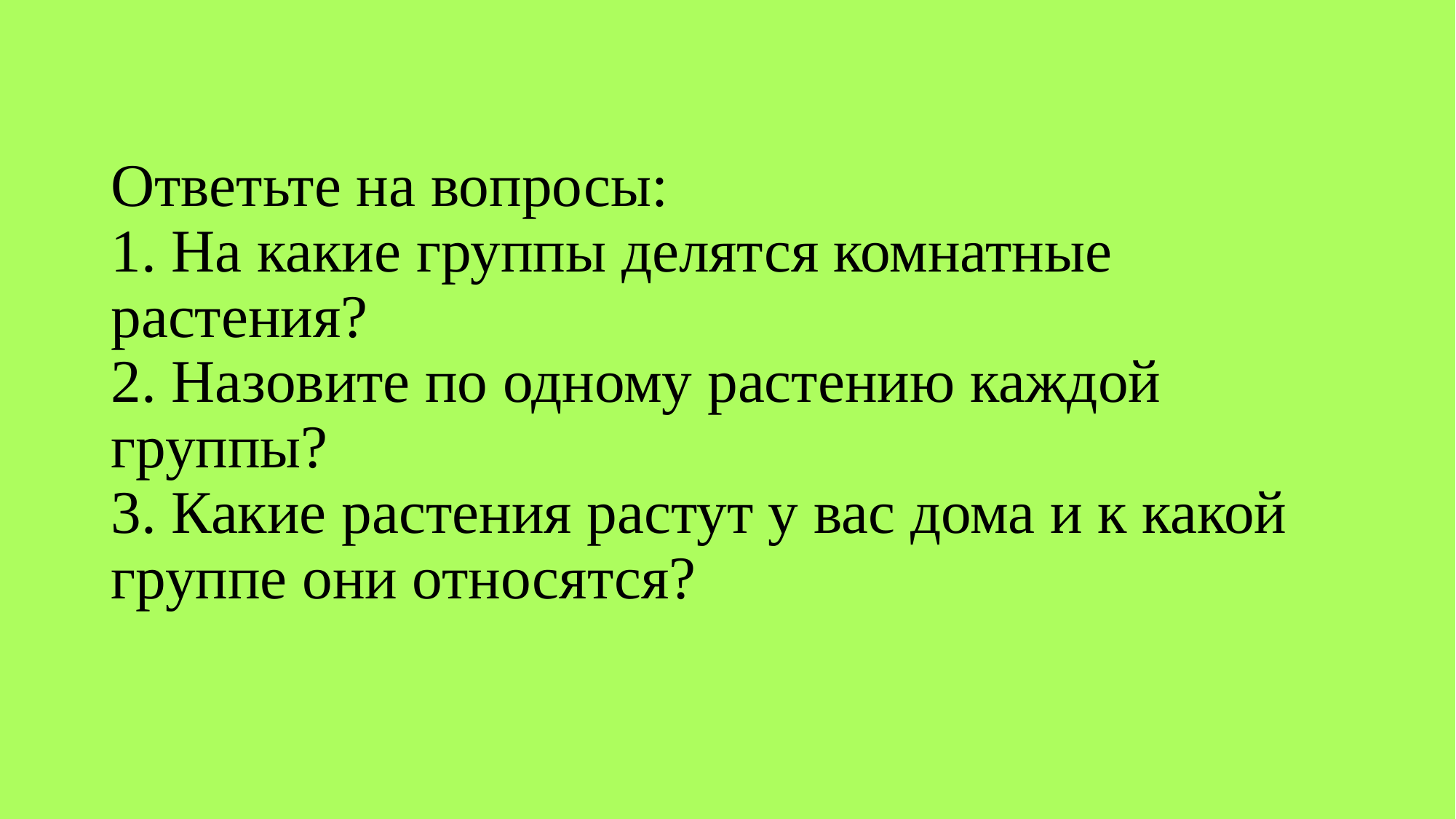

# Ответьте на вопросы: 1. На какие группы делятся комнатные растения? 2. Назовите по одному растению каждой группы? 3. Какие растения растут у вас дома и к какой группе они относятся?